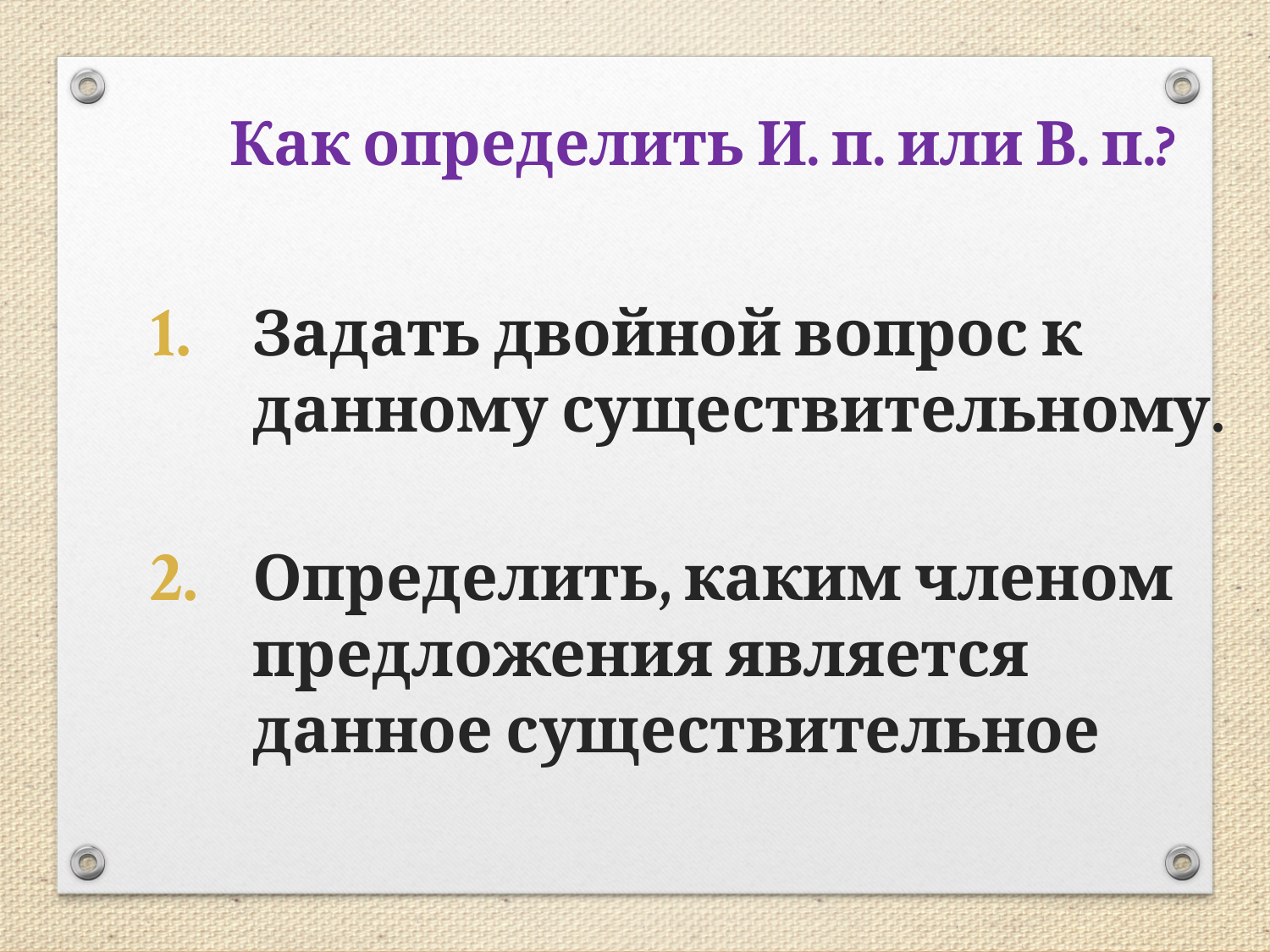

Как определить И. п. или В. п.?
Задать двойной вопрос к данному существительному.
Определить, каким членом предложения является данное существительное